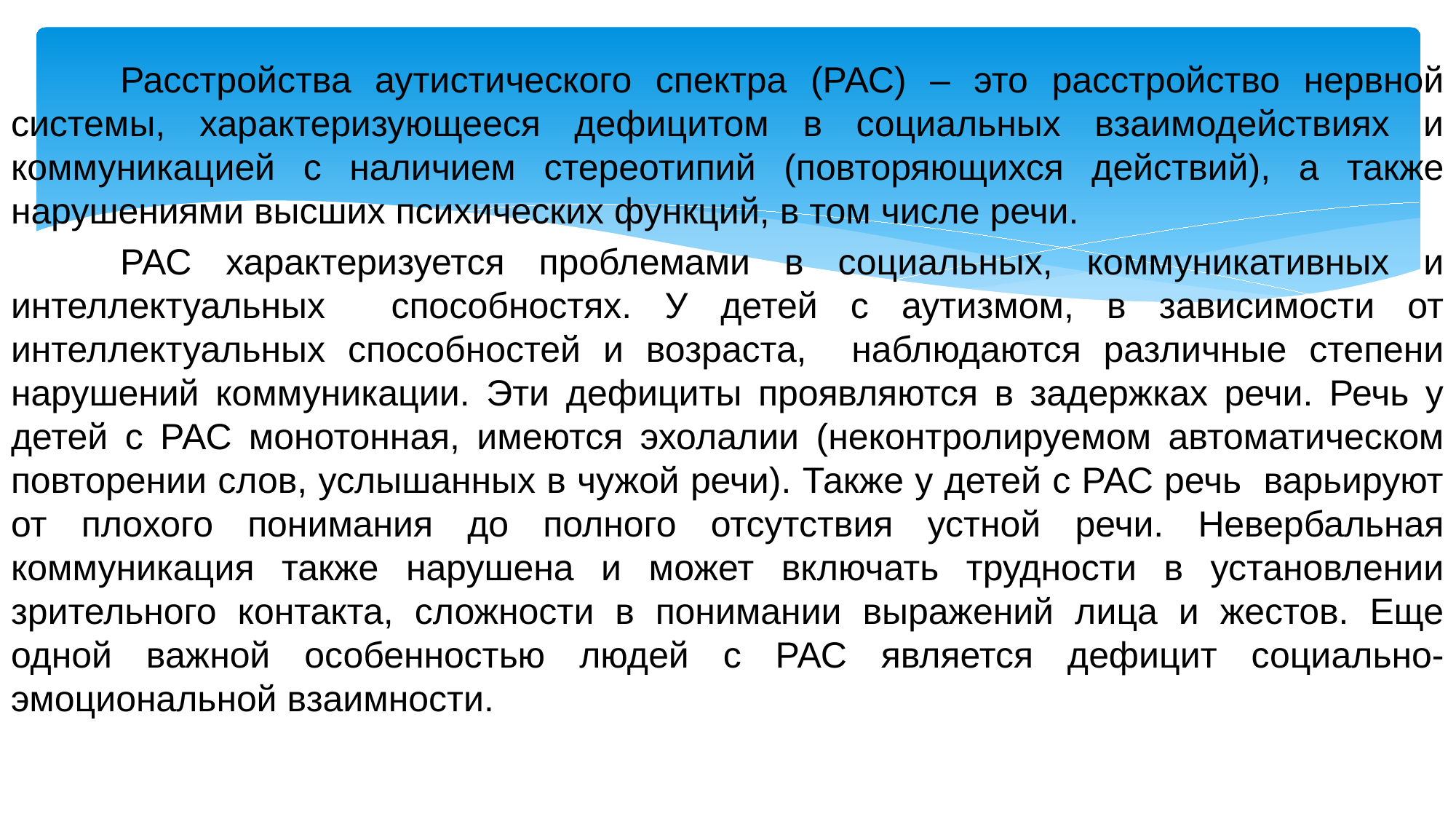

Расстройства аутистического спектра (РАС) – это расстройство нервной системы, характеризующееся дефицитом в социальных взаимодействиях и коммуникацией с наличием стереотипий (повторяющихся действий), а также нарушениями высших психических функций, в том числе речи.
	РАС характеризуется проблемами в социальных, коммуникативных и интеллектуальных  способностях. У детей с аутизмом, в зависимости от интеллектуальных способностей и возраста,  наблюдаются различные степени нарушений коммуникации. Эти дефициты проявляются в задержках речи. Речь у детей с РАС монотонная, имеются эхолалии (неконтролируемом автоматическом повторении слов, услышанных в чужой речи). Также у детей с РАС речь  варьируют от плохого понимания до полного отсутствия устной речи. Невербальная коммуникация также нарушена и может включать трудности в установлении зрительного контакта, сложности в понимании выражений лица и жестов. Еще одной важной особенностью людей с РАС является дефицит социально-эмоциональной взаимности.
#